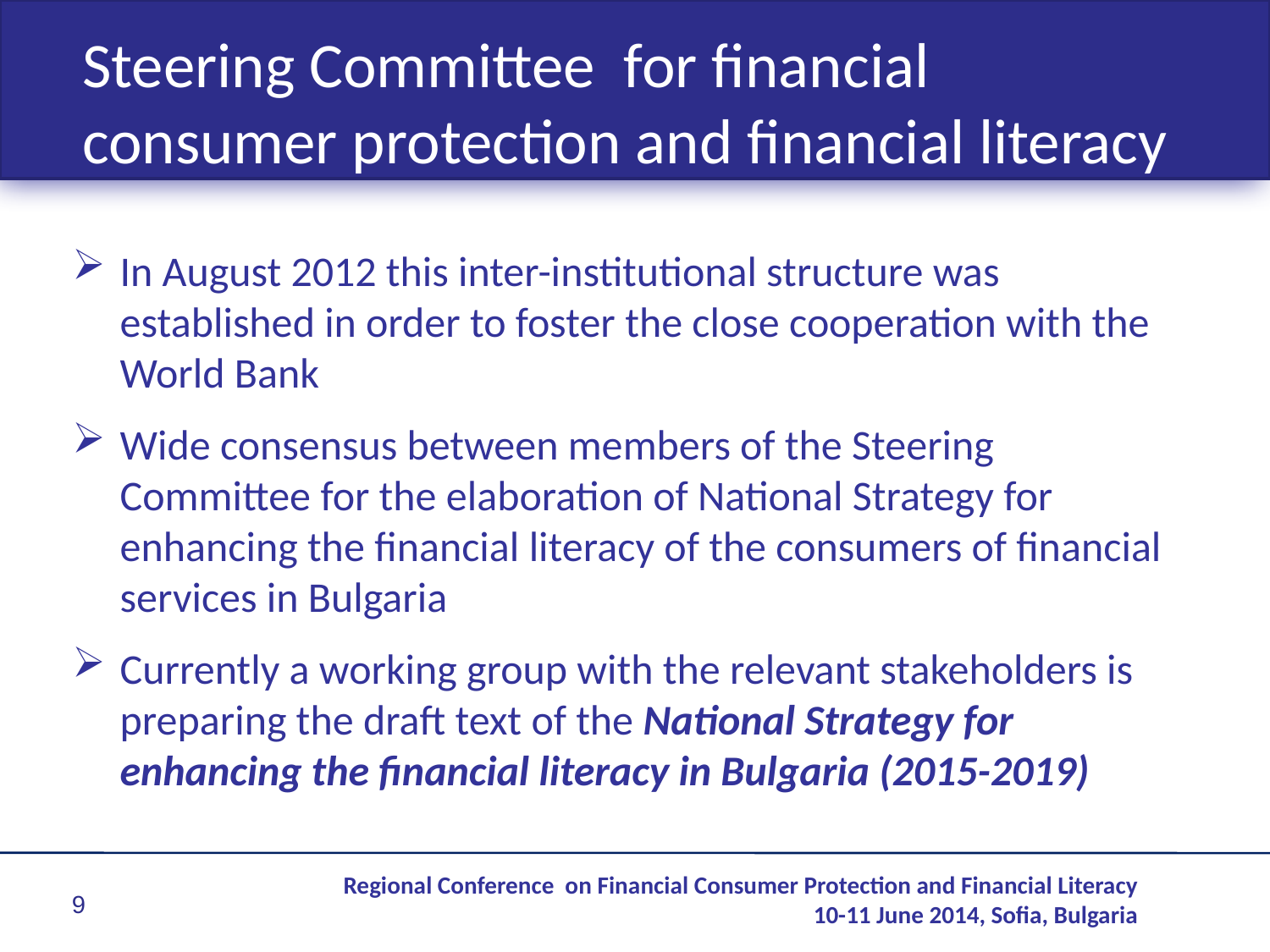

Steering Committee  for financial consumer protection and financial literacy
In August 2012 this inter-institutional structure was established in order to foster the close cooperation with the World Bank
Wide consensus between members of the Steering Committee for the elaboration of National Strategy for enhancing the financial literacy of the consumers of financial services in Bulgaria
Currently a working group with the relevant stakeholders is preparing the draft text of the National Strategy for enhancing the financial literacy in Bulgaria (2015-2019)

Regional Conference  on Financial Consumer Protection and Financial Literacy
10-11 June 2014, Sofia, Bulgaria

9